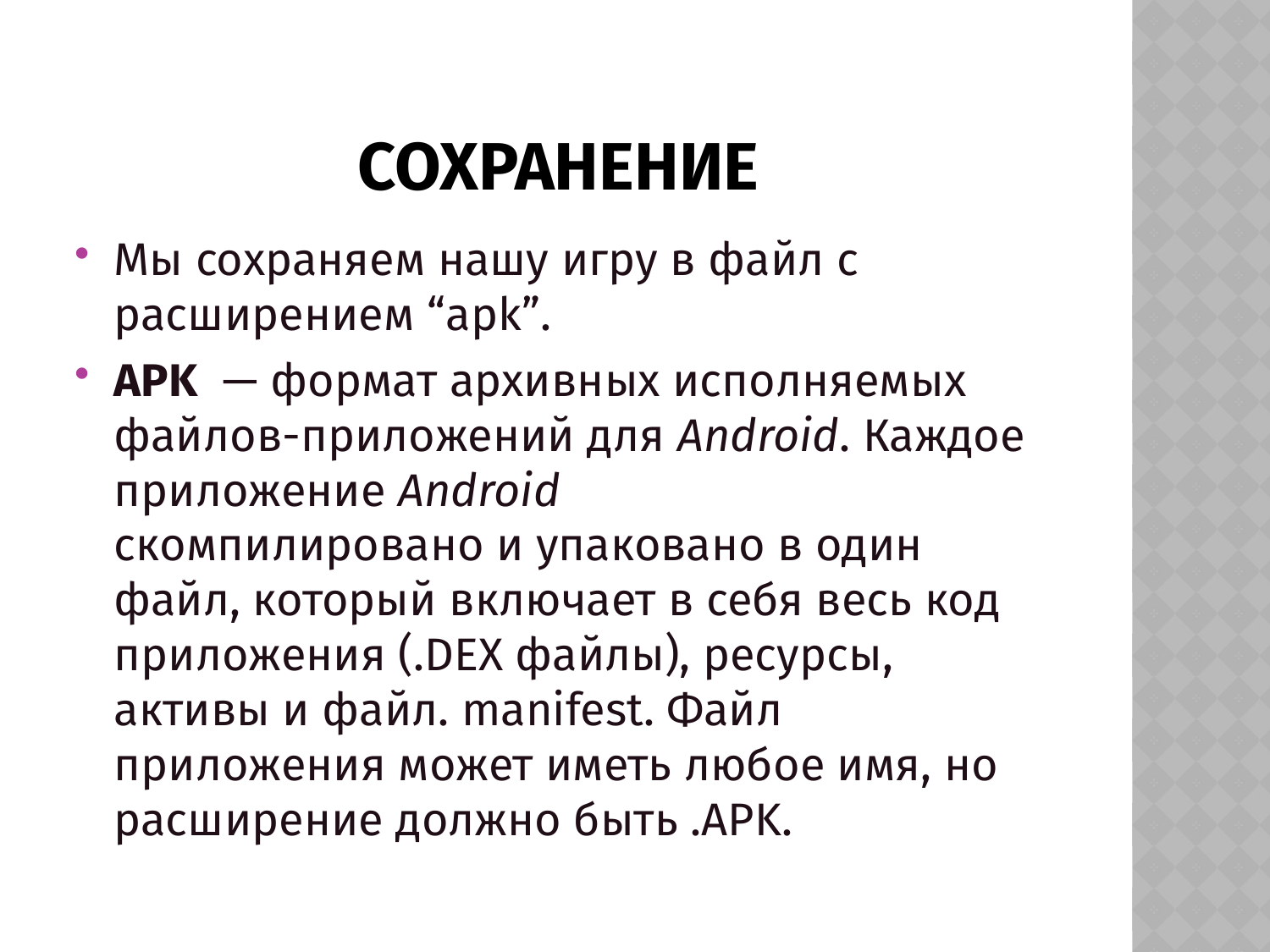

# Сохранение
Мы сохраняем нашу игру в файл с расширением “apk”.
APK  — формат архивных исполняемых файлов-приложений для Android. Каждое приложение Android скомпилировано и упаковано в один файл, который включает в себя весь код приложения (.DEX файлы), ресурсы, активы и файл. manifest. Файл приложения может иметь любое имя, но расширение должно быть .APK.